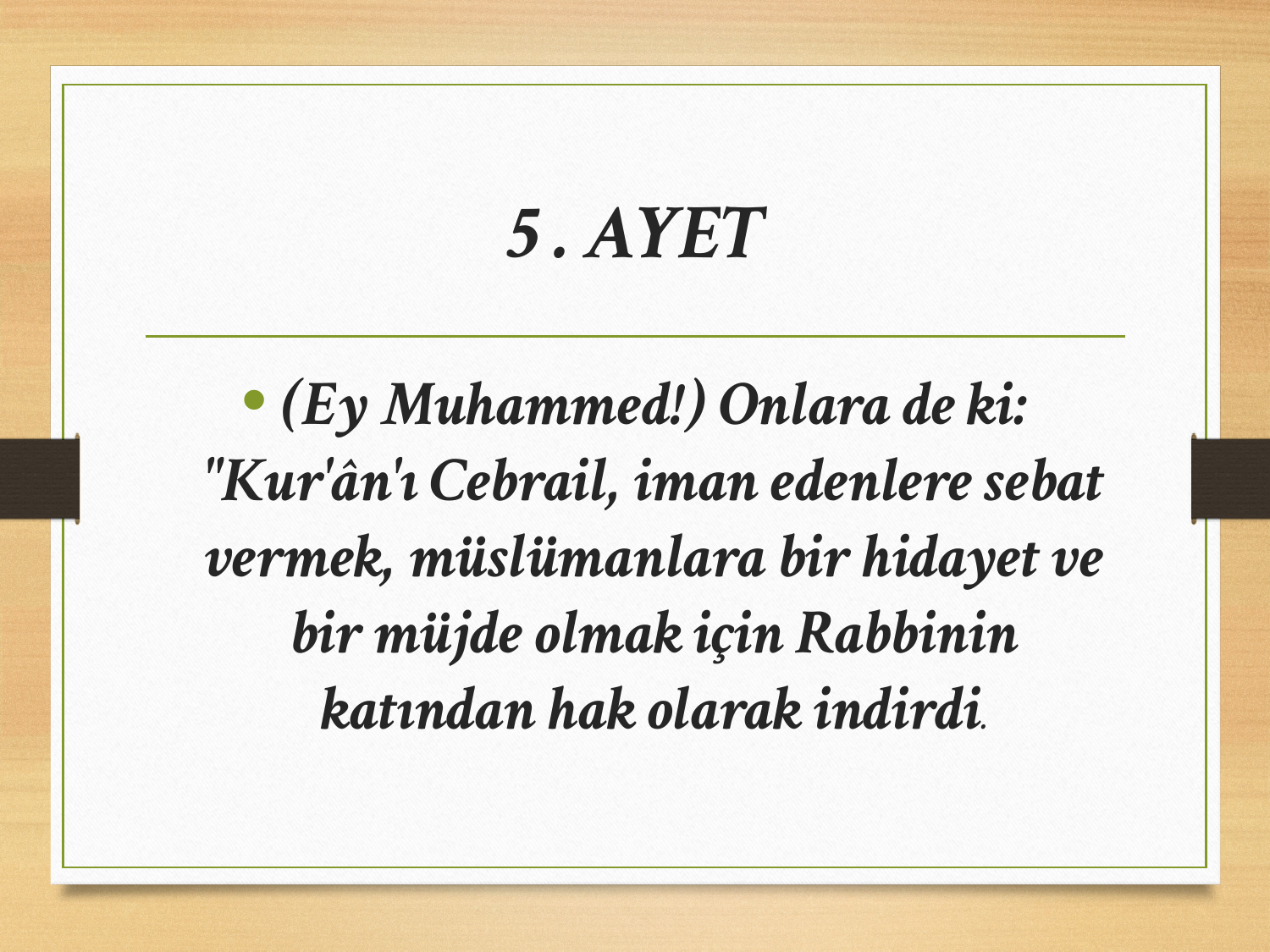

# 5 . AYET
(Ey Muhammed!) Onlara de ki: "Kur'ân'ı Cebrail, iman edenlere sebat vermek, müslümanlara bir hidayet ve bir müjde olmak için Rabbinin katından hak olarak indirdi.